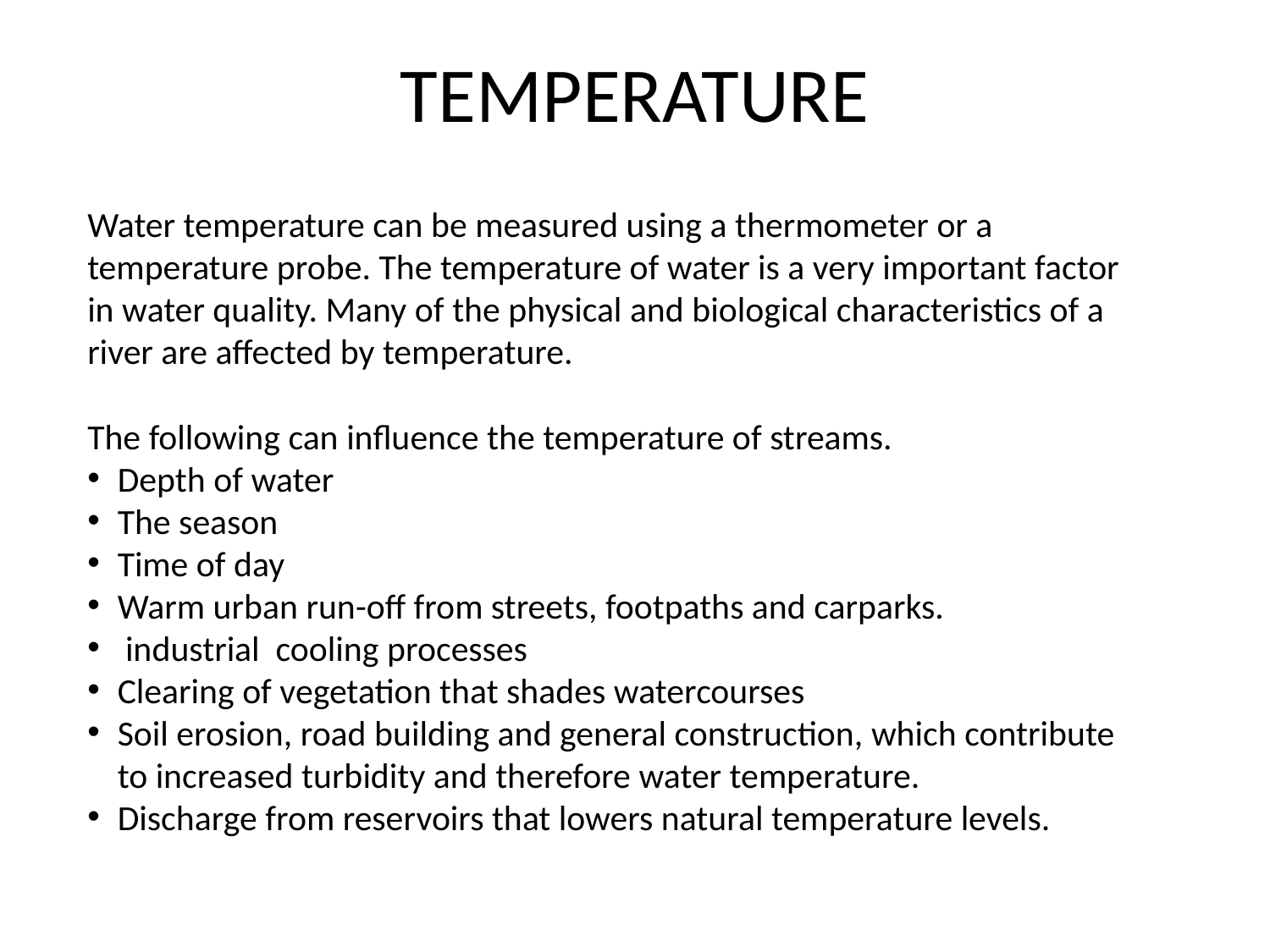

TEMPERATURE
Water temperature can be measured using a thermometer or a temperature probe. The temperature of water is a very important factor in water quality. Many of the physical and biological characteristics of a river are affected by temperature.

The following can influence the temperature of streams.
Depth of water
The season
Time of day
Warm urban run-off from streets, footpaths and carparks.
 industrial  cooling processes
Clearing of vegetation that shades watercourses
Soil erosion, road building and general construction, which contribute to increased turbidity and therefore water temperature.
Discharge from reservoirs that lowers natural temperature levels.